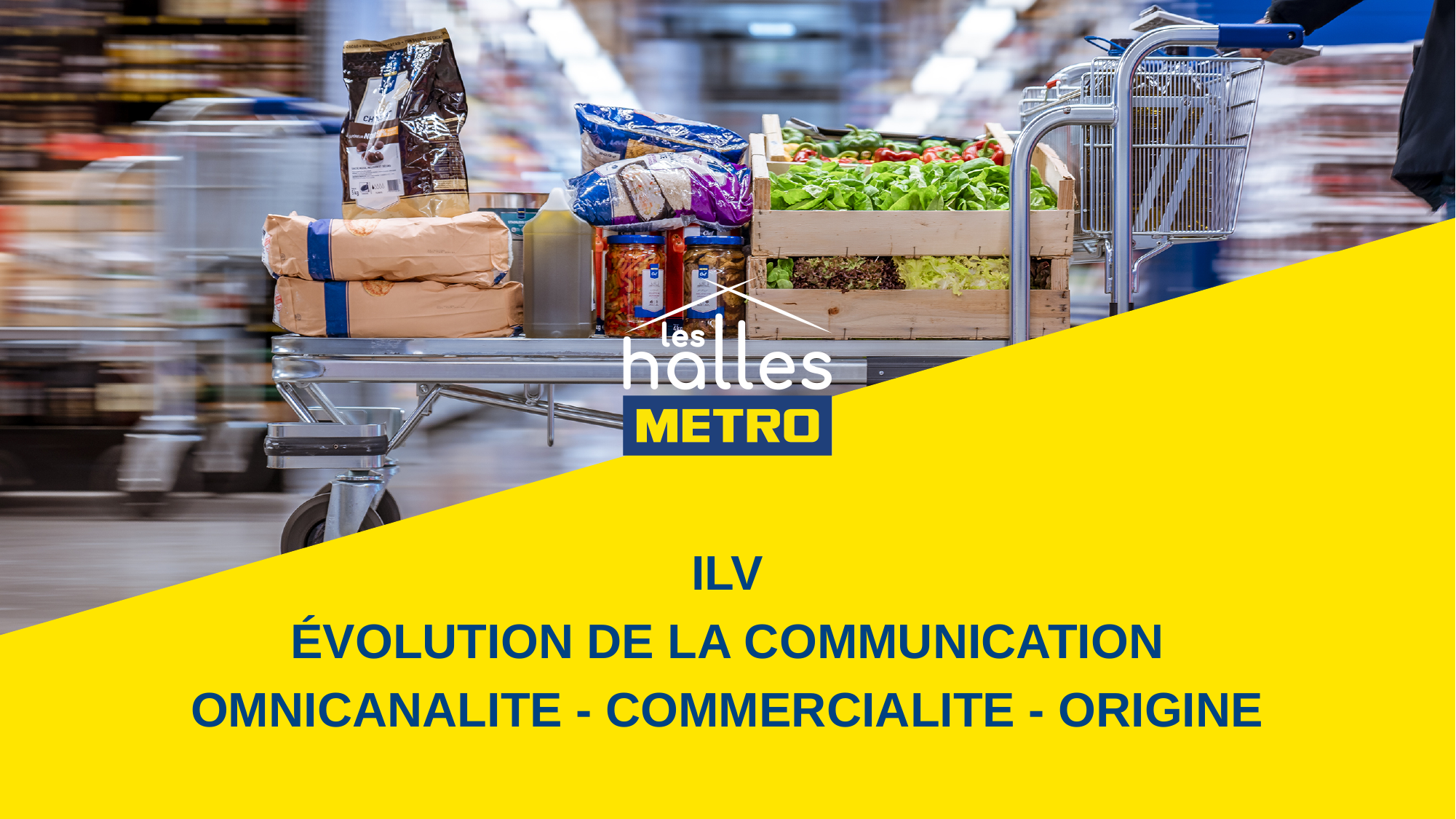

ILV
Évolution de la Communication
OMNICANALITE - COMMERCIALITE - ORIGINE